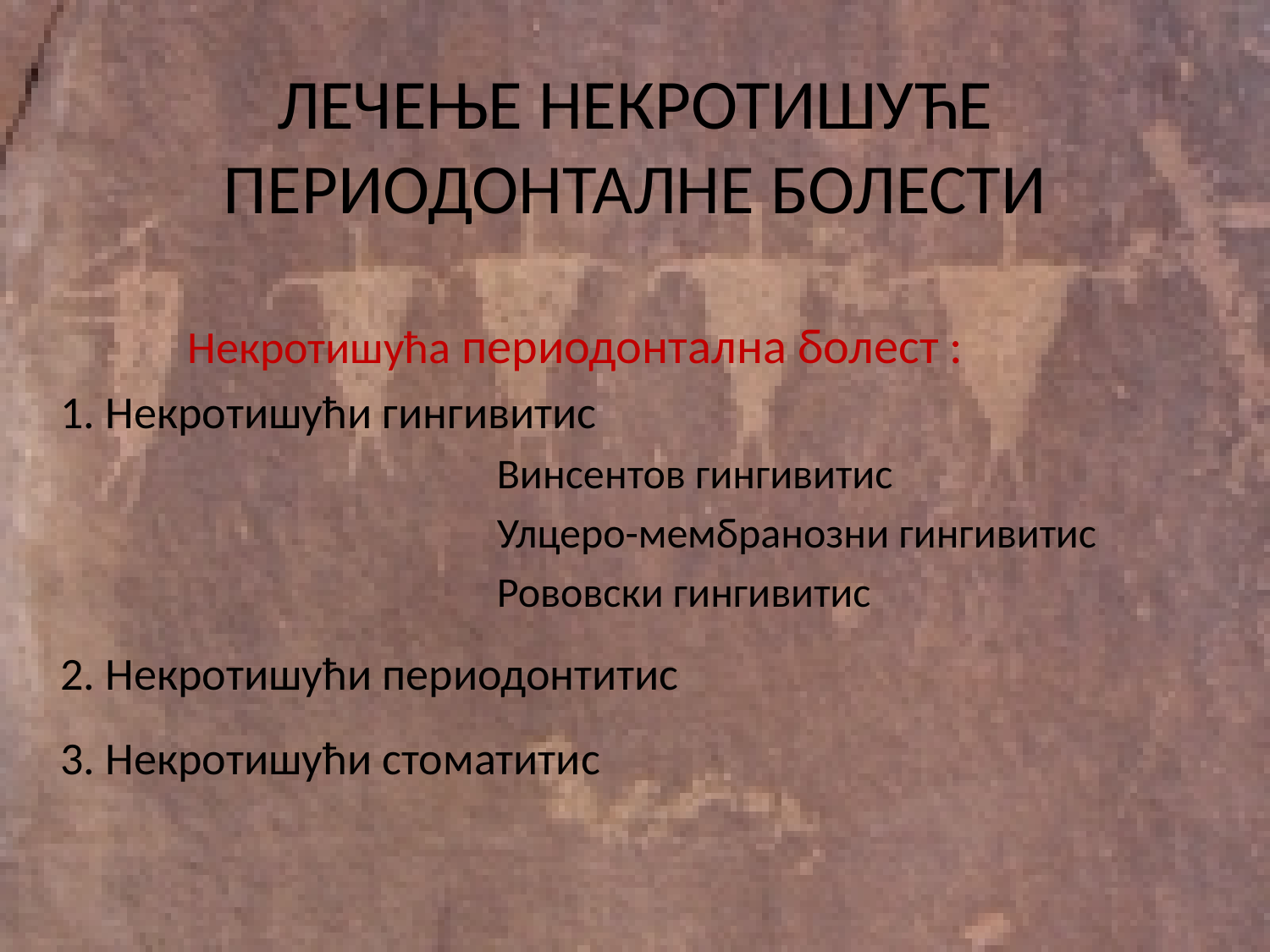

# ЛЕЧЕЊЕ НЕКРОТИШУЋЕ ПЕРИОДОНТАЛНЕ БОЛЕСТИ

		Некротишућа периодонтална болест :
	1. Некротишући гингивитис
				Винсентов гингивитис
				Улцеро-мембранозни гингивитис
				Рововски гингивитис

	2. Некротишући периодонтитис

	3. Некротишући стоматитис